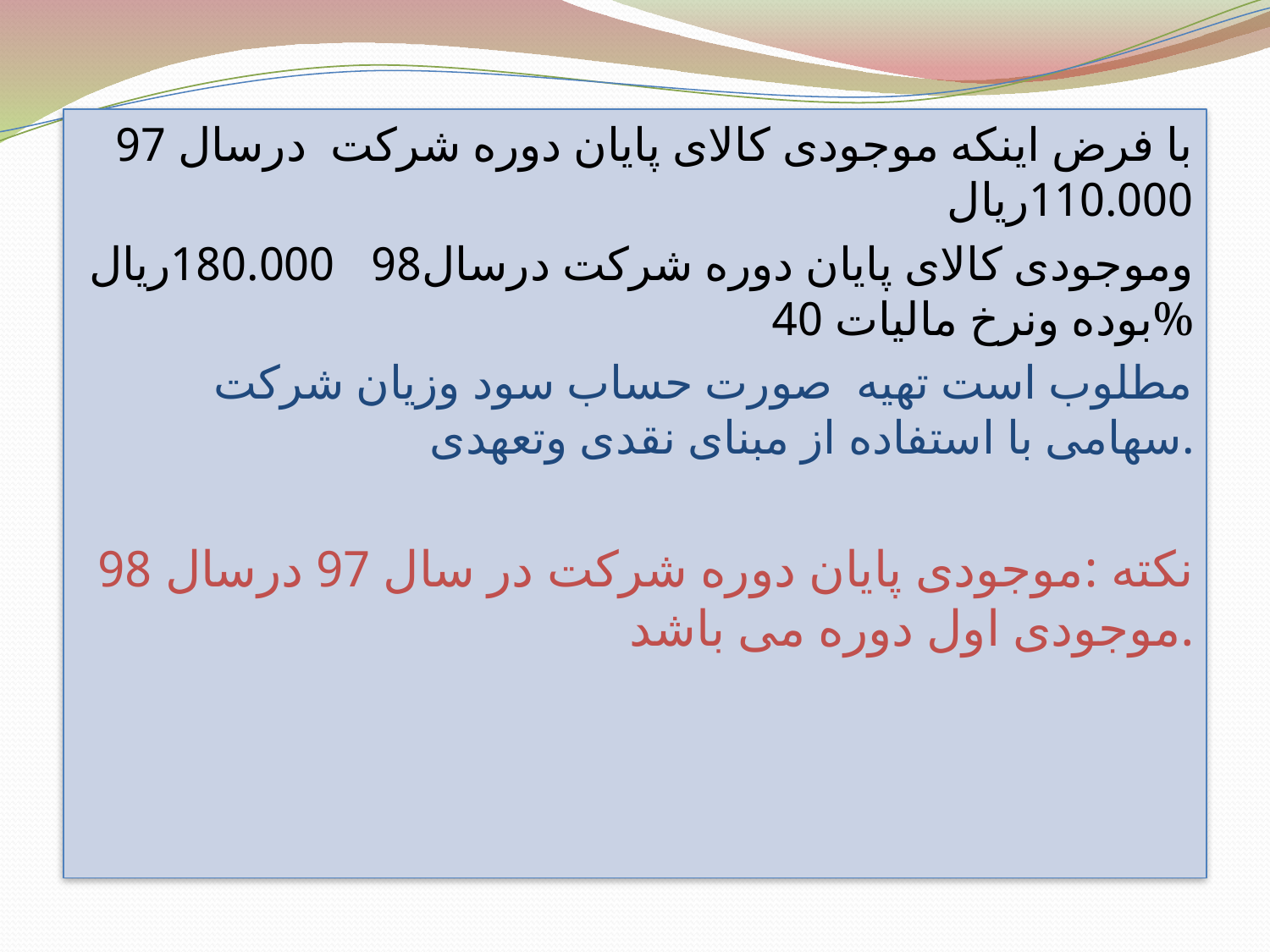

با فرض اینکه موجودی کالای پایان دوره شرکت  درسال 97    110.000ریال
وموجودی کالای پایان دوره شرکت درسال98   180.000ریال بوده ونرخ مالیات 40%
مطلوب است تهیه  صورت حساب سود وزیان شرکت سهامی با استفاده از مبنای نقدی وتعهدی.

نکته :موجودی پایان دوره شرکت در سال 97 درسال 98 موجودی اول دوره می باشد.